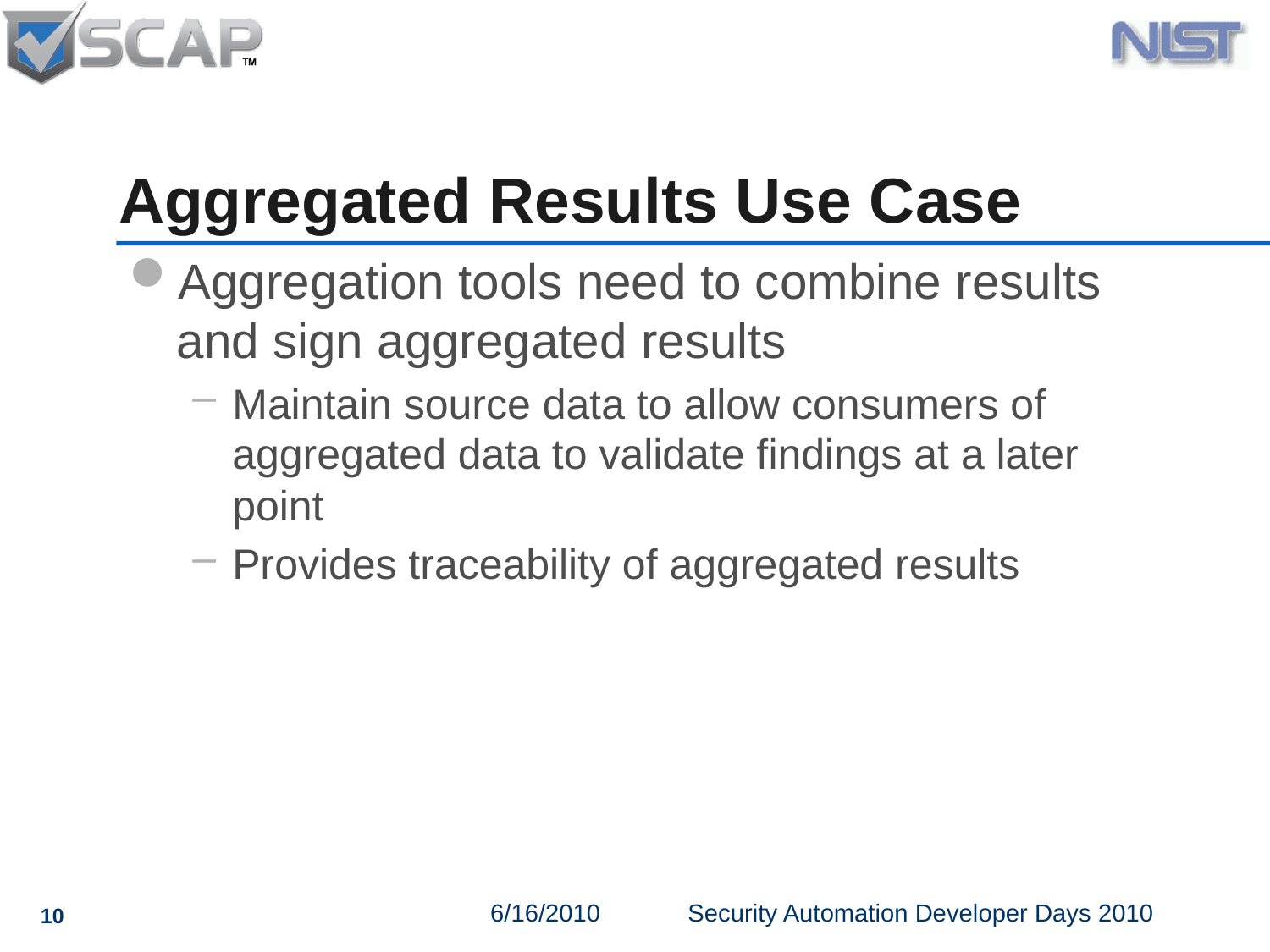

# Aggregated Results Use Case
Aggregation tools need to combine results and sign aggregated results
Maintain source data to allow consumers of aggregated data to validate findings at a later point
Provides traceability of aggregated results
10
6/16/2010
Security Automation Developer Days 2010